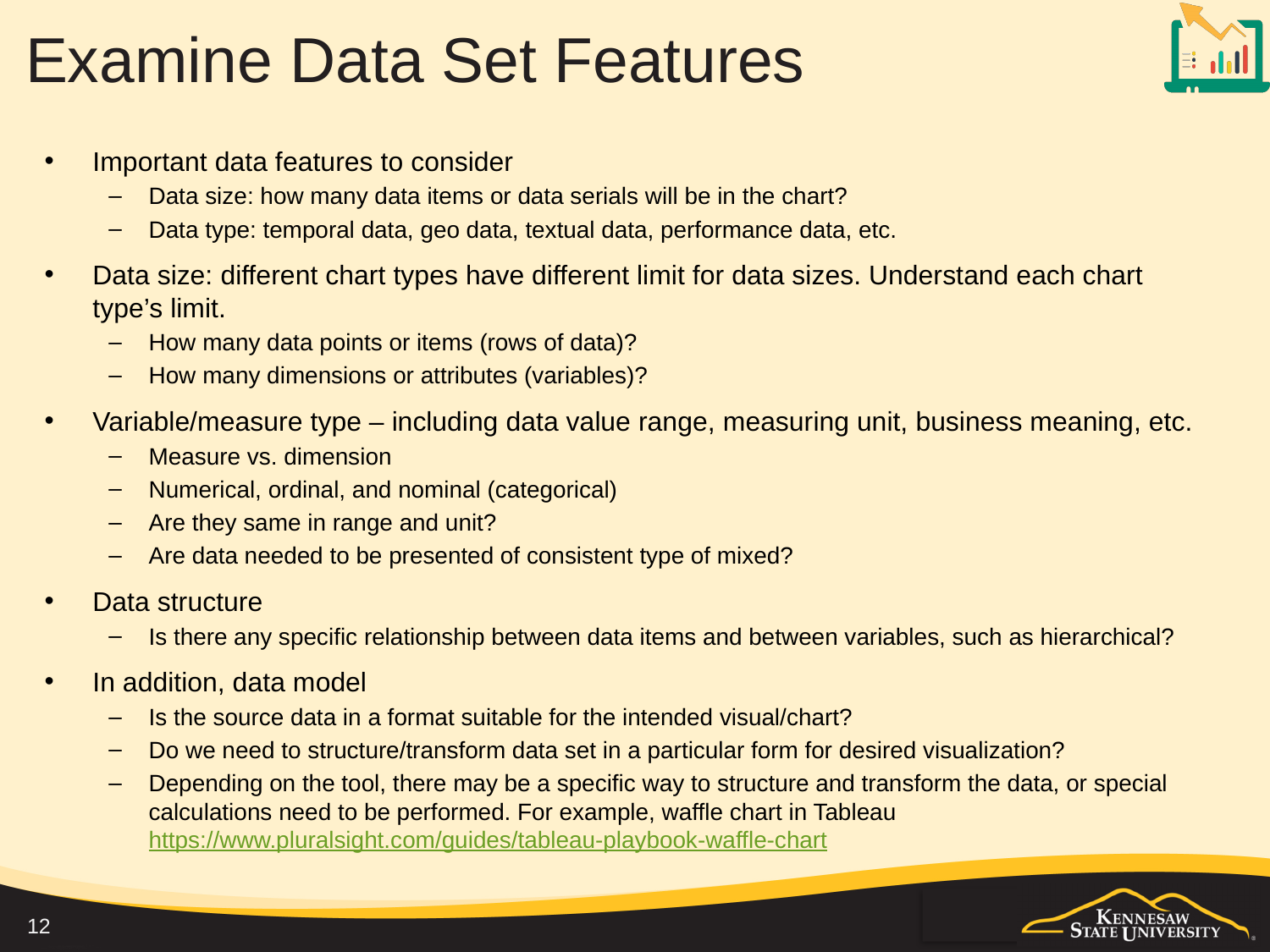

# Examine Data Set Features
Important data features to consider
Data size: how many data items or data serials will be in the chart?
Data type: temporal data, geo data, textual data, performance data, etc.
Data size: different chart types have different limit for data sizes. Understand each chart type’s limit.
How many data points or items (rows of data)?
How many dimensions or attributes (variables)?
Variable/measure type – including data value range, measuring unit, business meaning, etc.
Measure vs. dimension
Numerical, ordinal, and nominal (categorical)
Are they same in range and unit?
Are data needed to be presented of consistent type of mixed?
Data structure
Is there any specific relationship between data items and between variables, such as hierarchical?
In addition, data model
Is the source data in a format suitable for the intended visual/chart?
Do we need to structure/transform data set in a particular form for desired visualization?
Depending on the tool, there may be a specific way to structure and transform the data, or special calculations need to be performed. For example, waffle chart in Tableau https://www.pluralsight.com/guides/tableau-playbook-waffle-chart
12